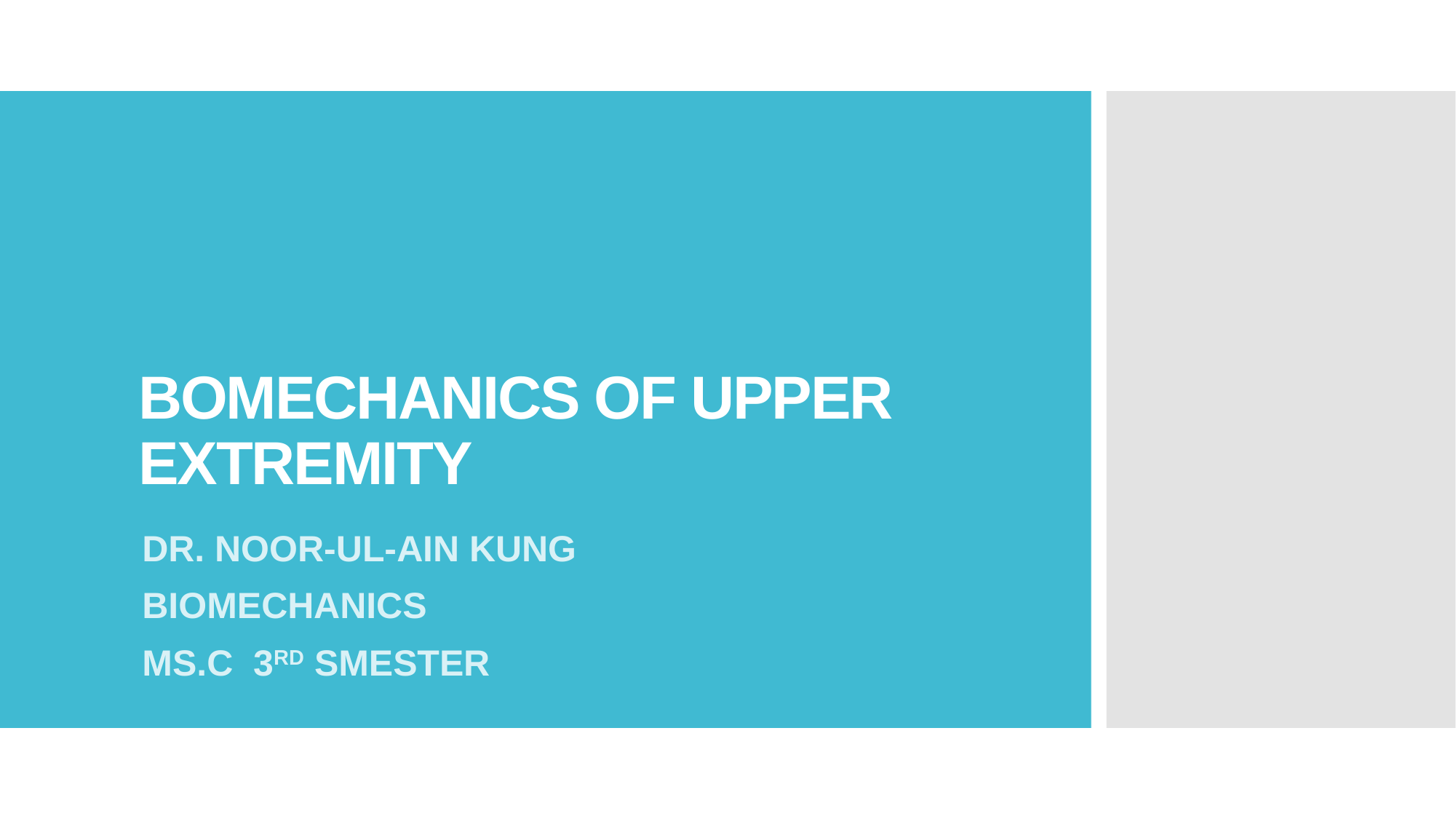

# BOMECHANICS OF UPPER EXTREMITY
DR. NOOR-UL-AIN KUNG
BIOMECHANICS
MS.C  3RD SMESTER